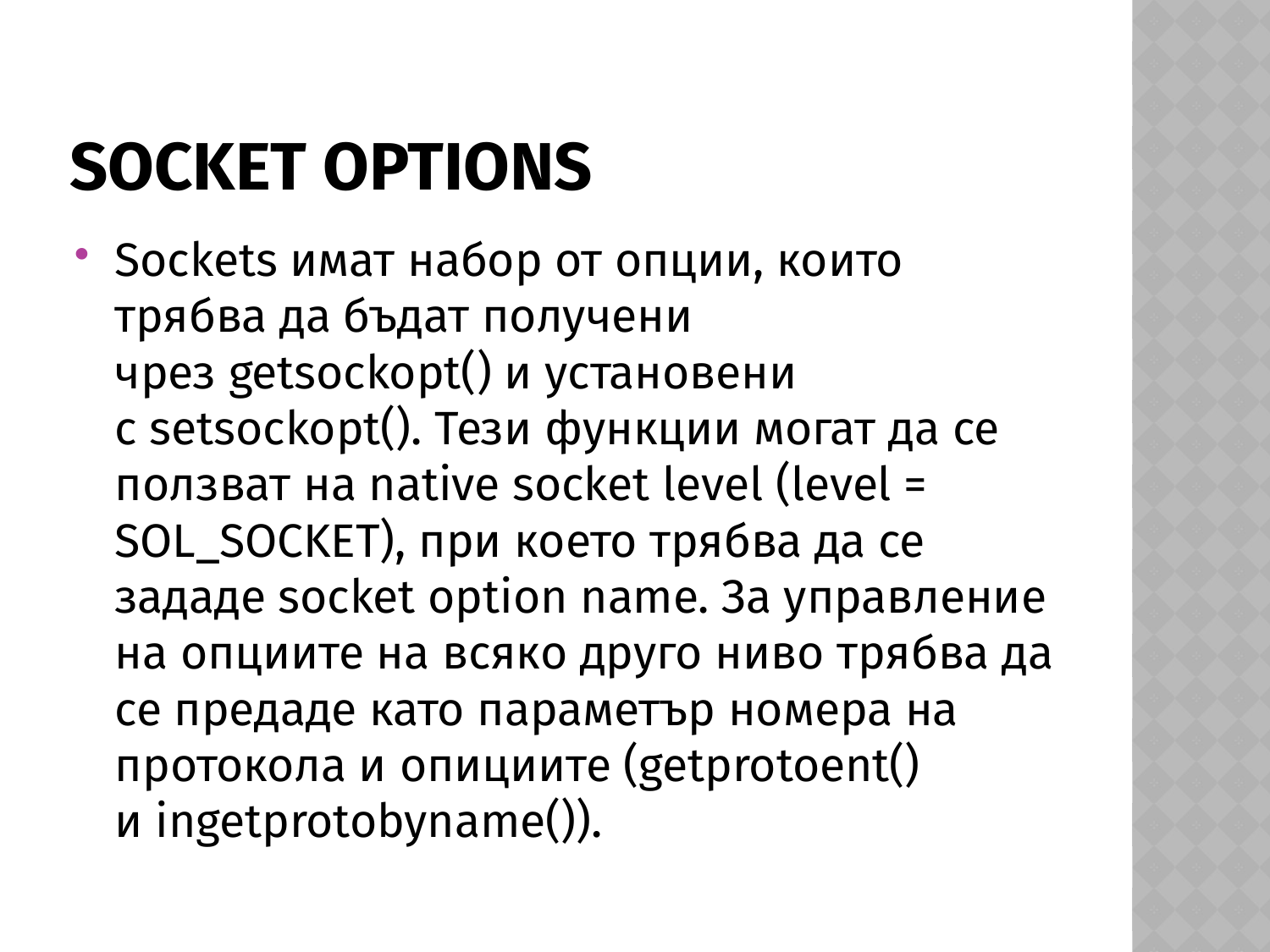

# Socket Options
Sockets имат набор от опции, които трябва да бъдат получени чрез getsockopt() и установени с setsockopt(). Тези функции могат да се ползват на native socket level (level = SOL_SOCKET), при което трябва да се зададе socket option name. За управление на опциите на всяко друго ниво трябва да се предаде като параметър номера на протокола и опициите (getprotoent() и ingetprotobyname()).